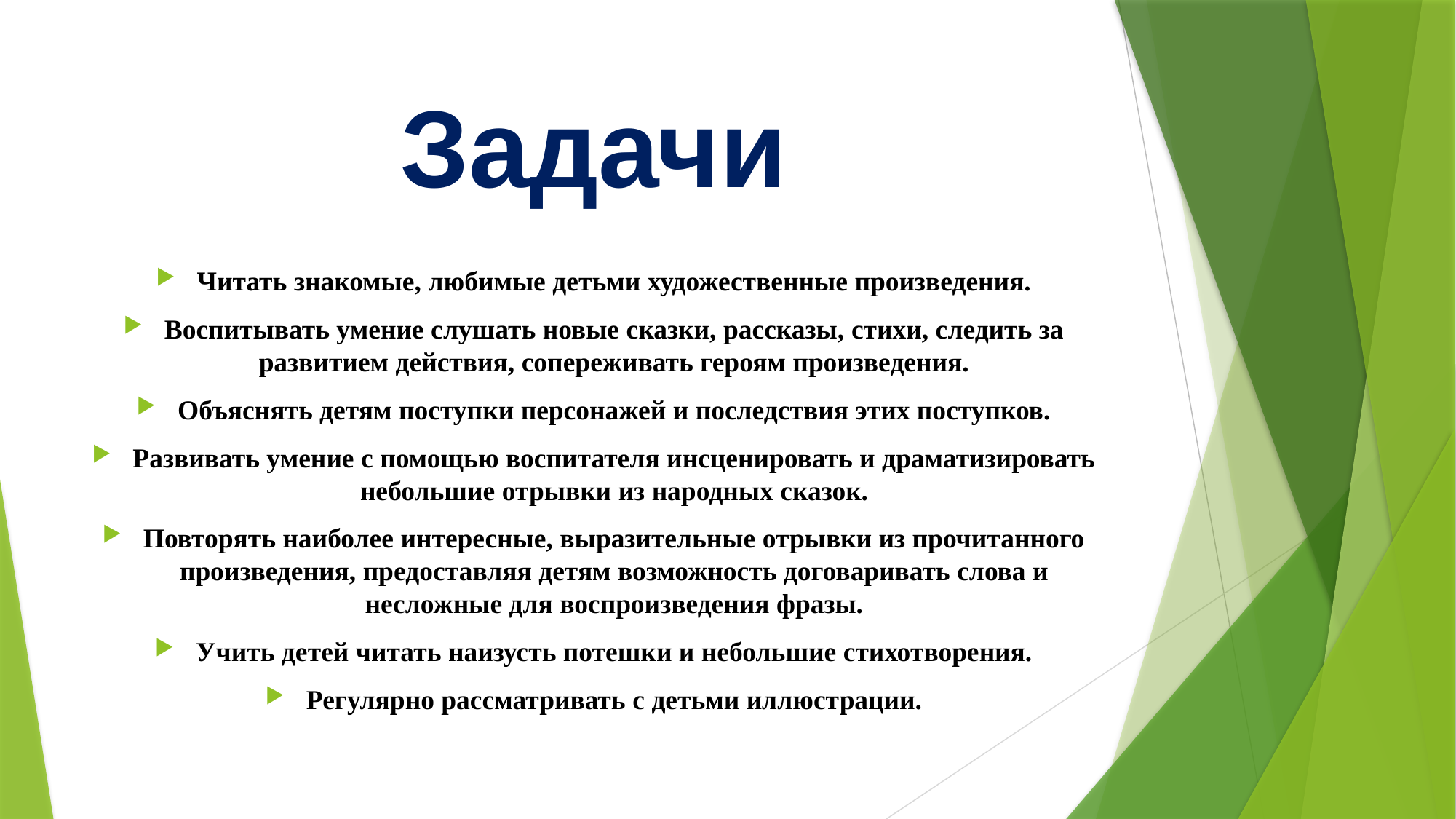

# Задачи
Читать знакомые, любимые детьми художественные произведения.
Воспитывать умение слушать новые сказки, рассказы, стихи, следить за развитием действия, сопереживать героям произведения.
Объяснять детям поступки персонажей и последствия этих поступков.
Развивать умение с помощью воспитателя инсценировать и драматизировать небольшие отрывки из народных сказок.
Повторять наиболее интересные, выразительные отрывки из прочитанного произведения, предоставляя детям возможность договаривать слова и несложные для воспроизведения фразы.
Учить детей читать наизусть потешки и небольшие стихотворения.
Регулярно рассматривать с детьми иллюстрации.